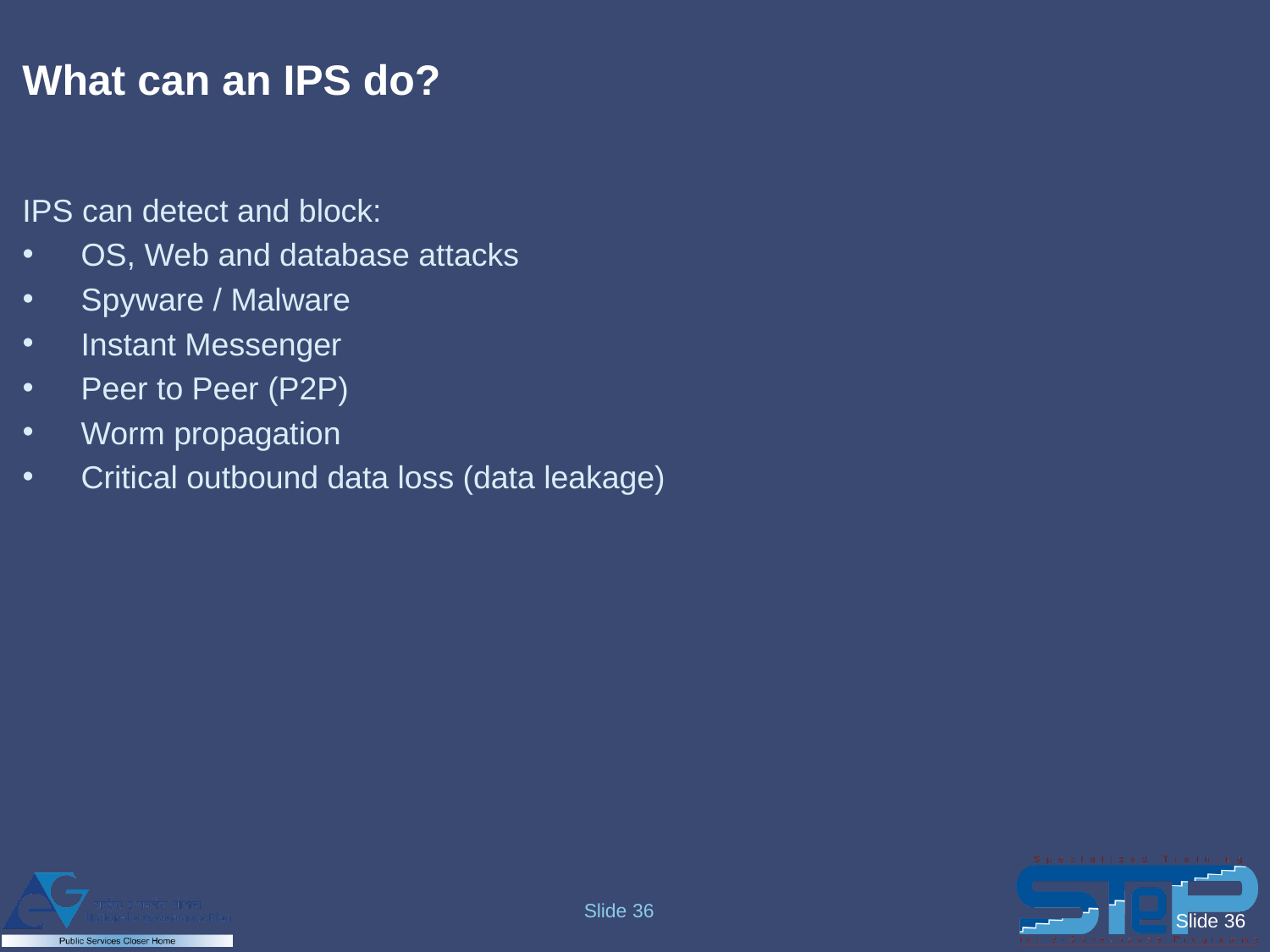

# What can an IPS do?
IPS can detect and block:
 OS, Web and database attacks
 Spyware / Malware
 Instant Messenger
 Peer to Peer (P2P)
 Worm propagation
 Critical outbound data loss (data leakage)

Slide 36